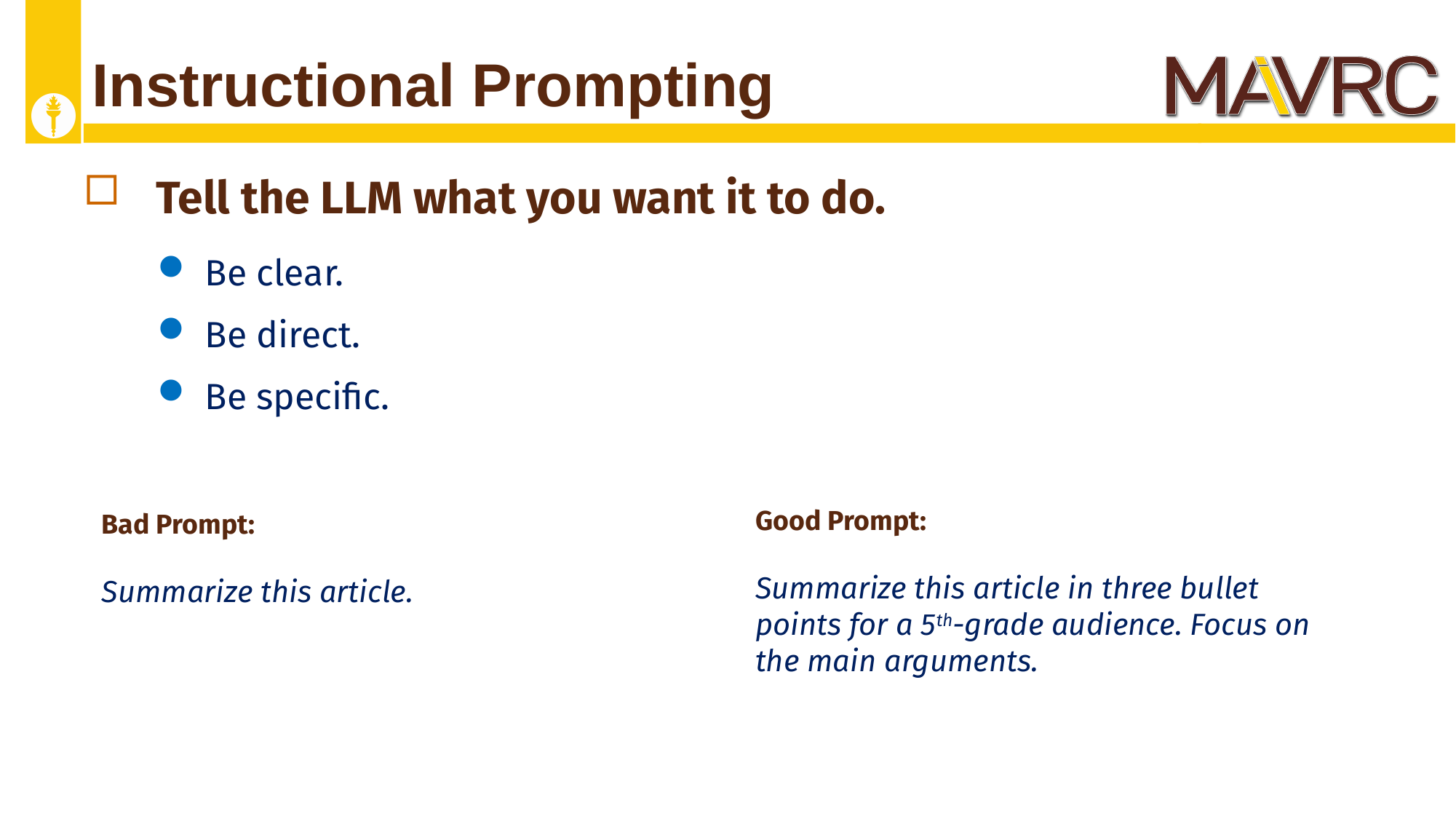

# Instructional Prompting
Tell the LLM what you want it to do.
Be clear.
Be direct.
Be specific.
Good Prompt:

Summarize this article in three bullet points for a 5th-grade audience. Focus on the main arguments.
Bad Prompt:

Summarize this article.